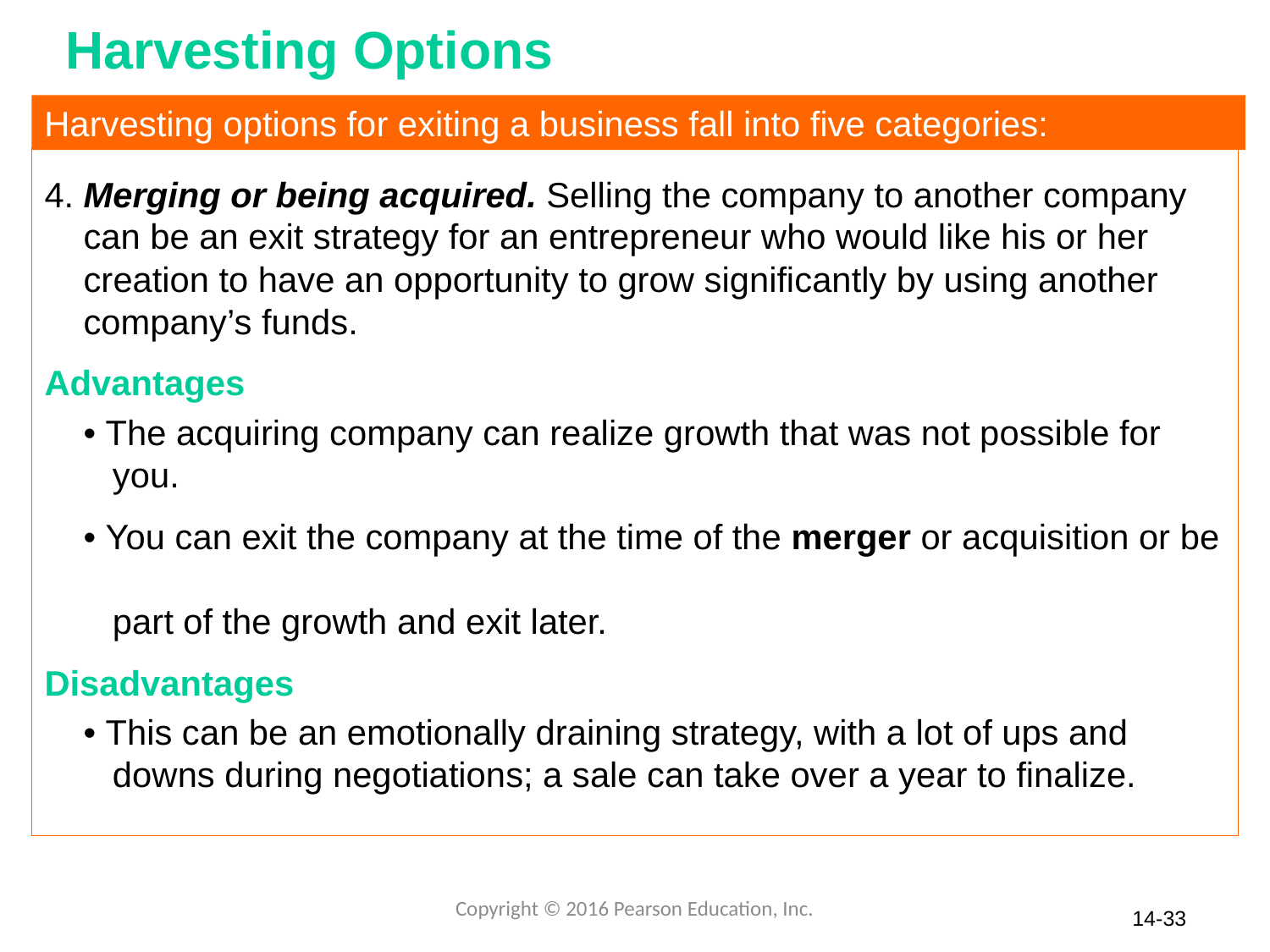

# Harvesting Options
Harvesting options for exiting a business fall into five categories:

4. Merging or being acquired. Selling the company to another company
    can be an exit strategy for an entrepreneur who would like his or her
    creation to have an opportunity to grow significantly by using another
    company’s funds.

Advantages
    • The acquiring company can realize growth that was not possible for
       you.

    • You can exit the company at the time of the merger or acquisition or be
       part of the growth and exit later.

Disadvantages
    • This can be an emotionally draining strategy, with a lot of ups and
       downs during negotiations; a sale can take over a year to finalize.
Copyright © 2016 Pearson Education, Inc.